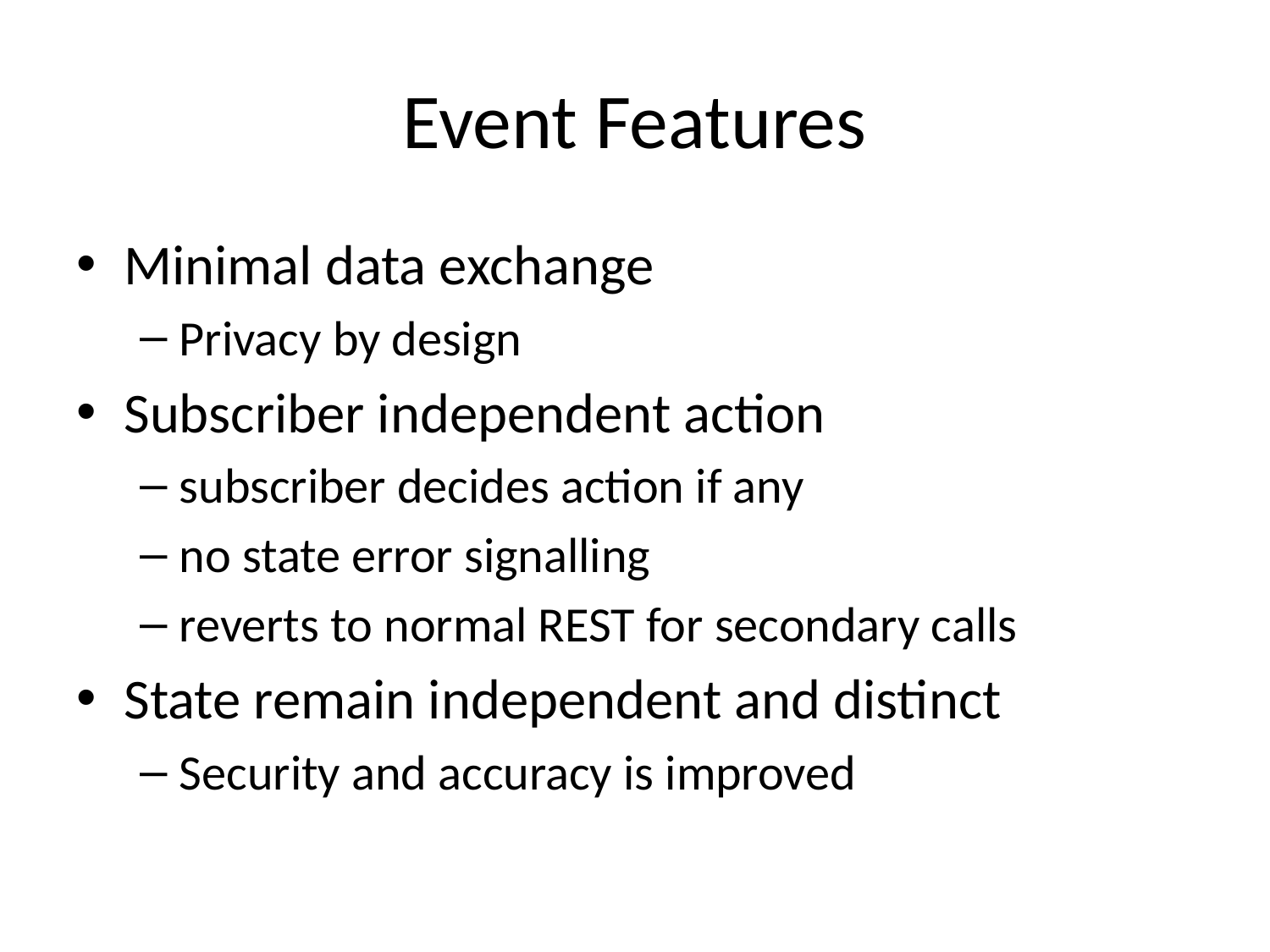

# Event Features
Minimal data exchange
Privacy by design
Subscriber independent action
subscriber decides action if any
no state error signalling
reverts to normal REST for secondary calls
State remain independent and distinct
Security and accuracy is improved